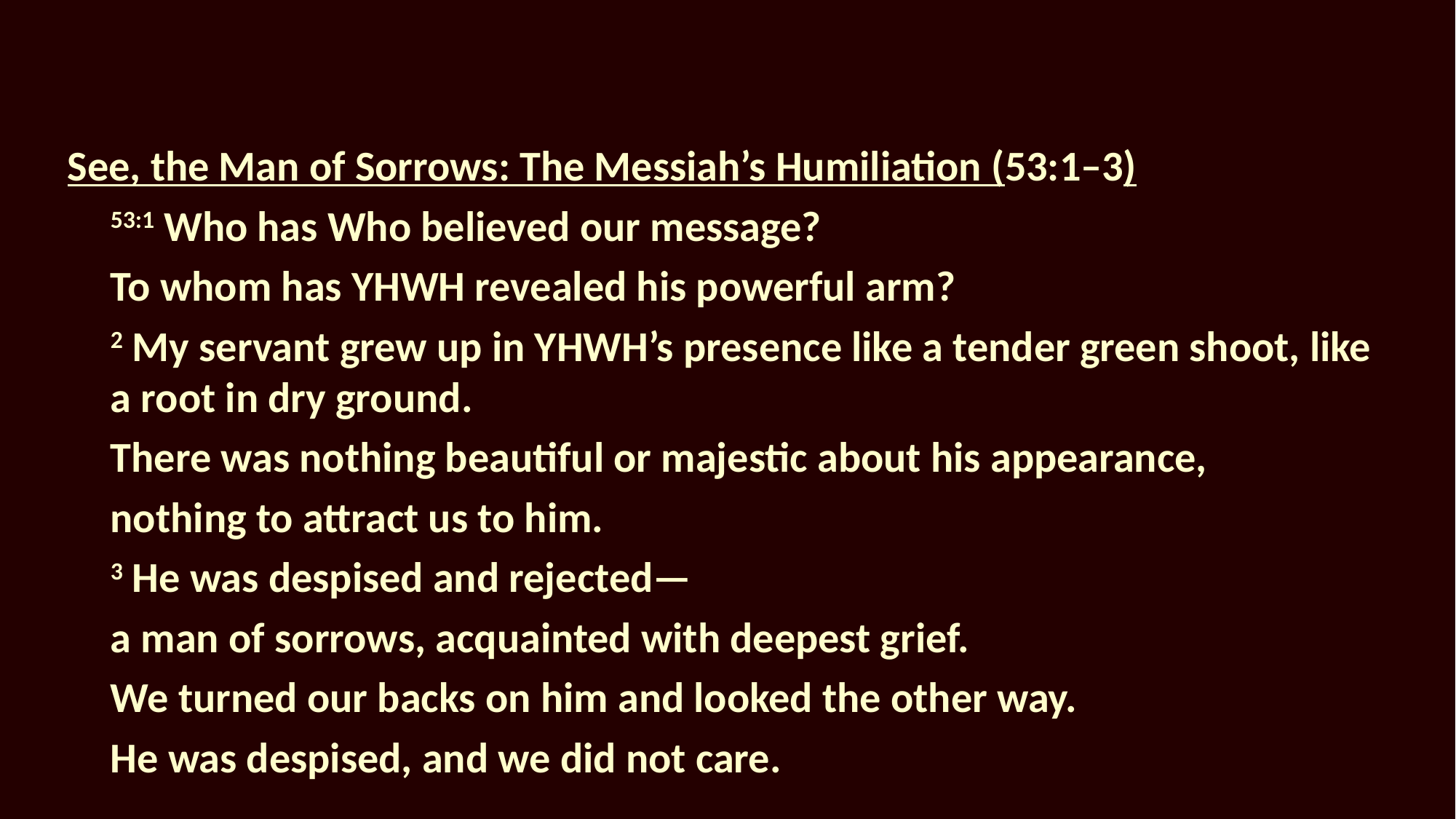

See, the Man of Sorrows: The Messiah’s Humiliation (53:1–3)
53:1 Who has Who believed our message?
To whom has YHWH revealed his powerful arm?
2 My servant grew up in YHWH’s presence like a tender green shoot, like a root in dry ground.
There was nothing beautiful or majestic about his appearance,
nothing to attract us to him.
3 He was despised and rejected—
a man of sorrows, acquainted with deepest grief.
We turned our backs on him and looked the other way.
He was despised, and we did not care.